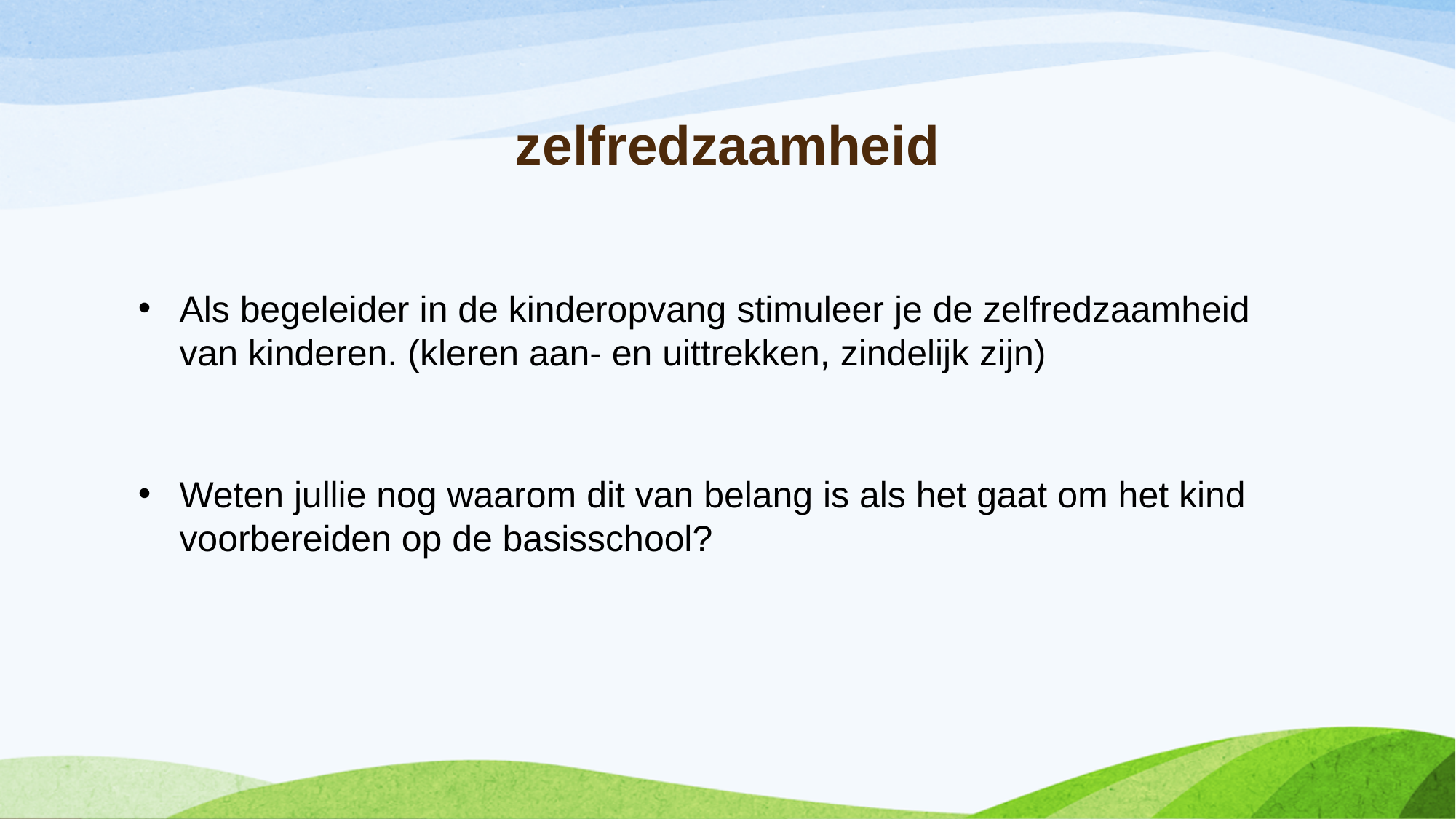

# zelfredzaamheid

Als begeleider in de kinderopvang stimuleer je de zelfredzaamheid van kinderen. (kleren aan- en uittrekken, zindelijk zijn)

Weten jullie nog waarom dit van belang is als het gaat om het kind voorbereiden op de basisschool?